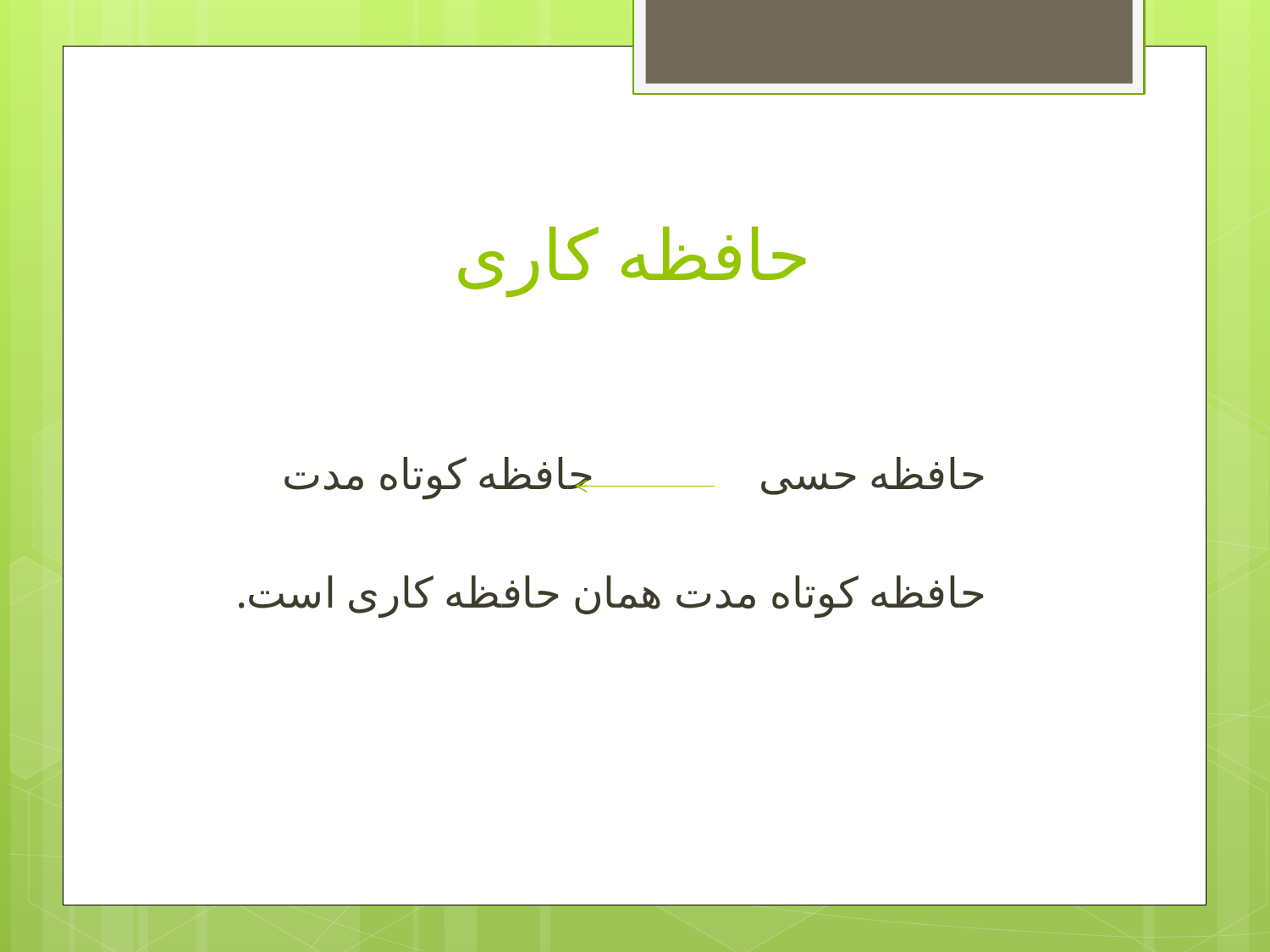

# حافظه کاری

       حافظه حسی               حافظه کوتاه مدت

       حافظه کوتاه مدت همان حافظه کاری است.